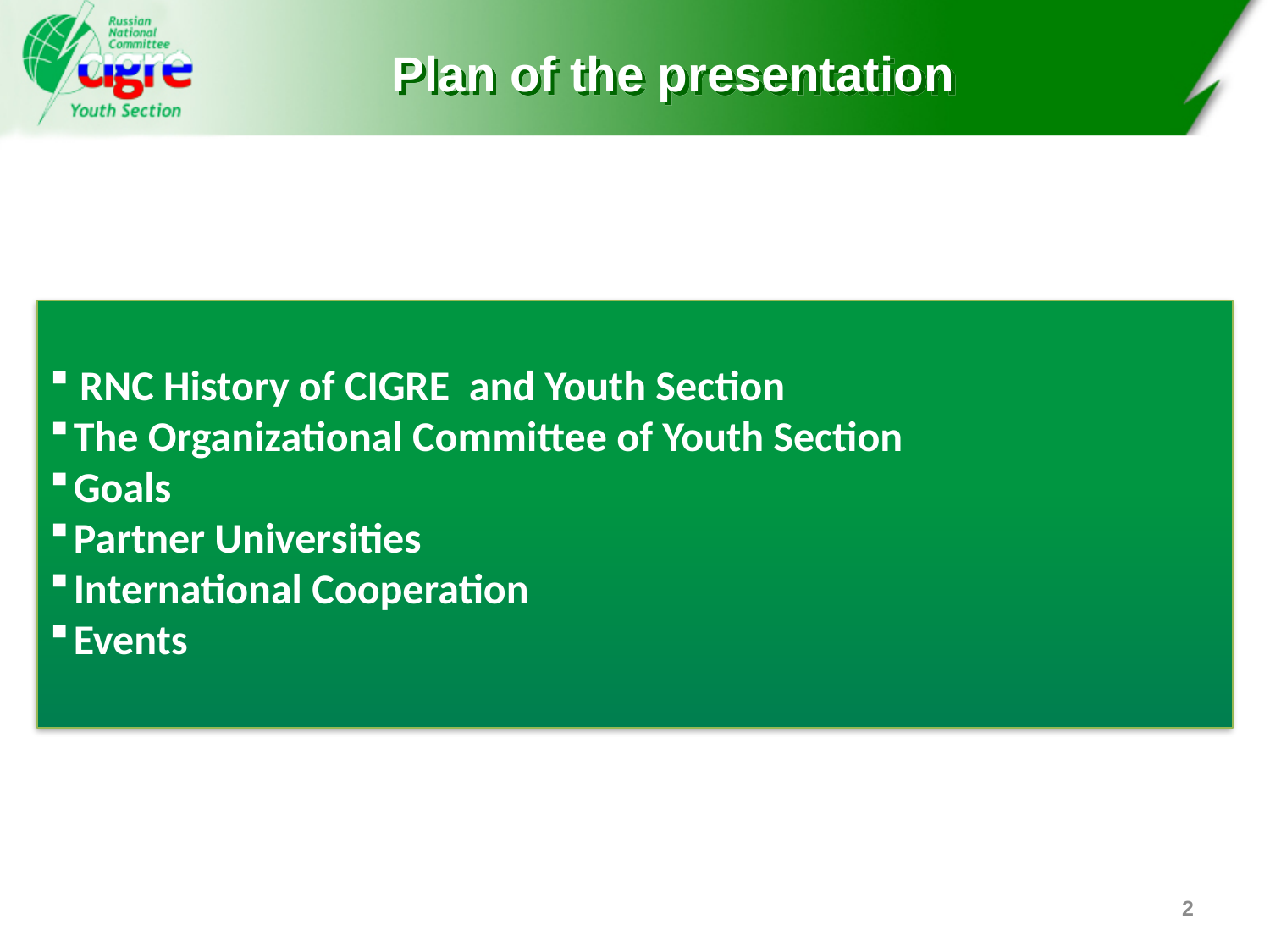

Plan of the presentation

RNC History of CIGRE  and Youth Section
The Organizational Committee of Youth Section
Goals
Partner Universities
International Cooperation
Events

2